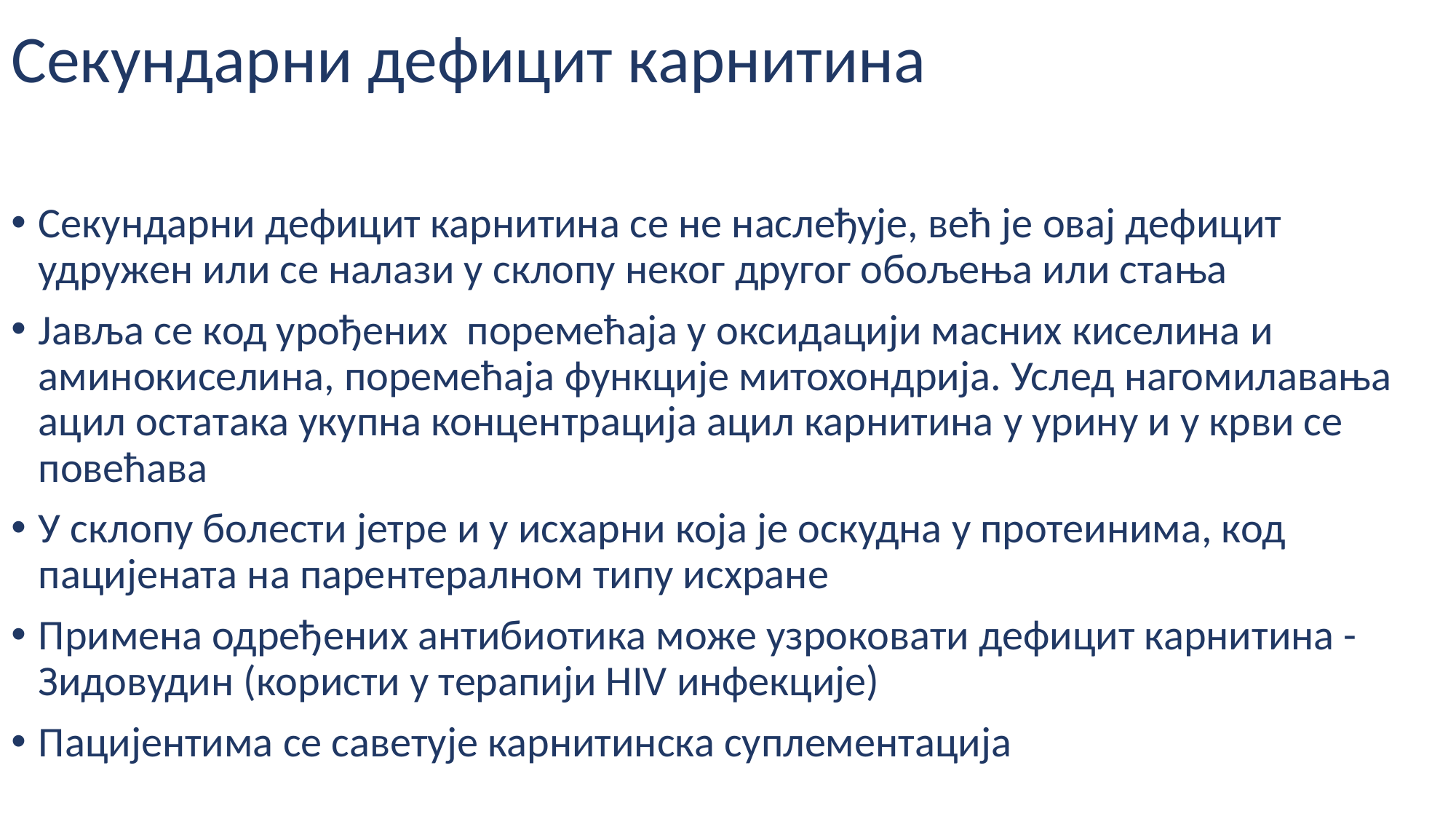

# Секундарни дефицит карнитина
Секундарни дефицит карнитина се не наслеђује, већ је овај дефицит удружен или се налази у склопу неког другог обољења или стања
Јавља се код урођених  поремећаја у оксидацији масних киселина и аминокиселина, поремећаја функције митохондрија. Услед нагомилавања ацил остатака укупна концентрација ацил карнитина у урину и у крви се повећава
У склопу болести јетре и у исхарни која је оскудна у протеинима, код пацијената на парентералном типу исхране
Примена одређених антибиотика може узроковати дефицит карнитина -  Зидовудин (користи у терапији HIV инфекције)
Пацијентима се саветује карнитинска суплементација